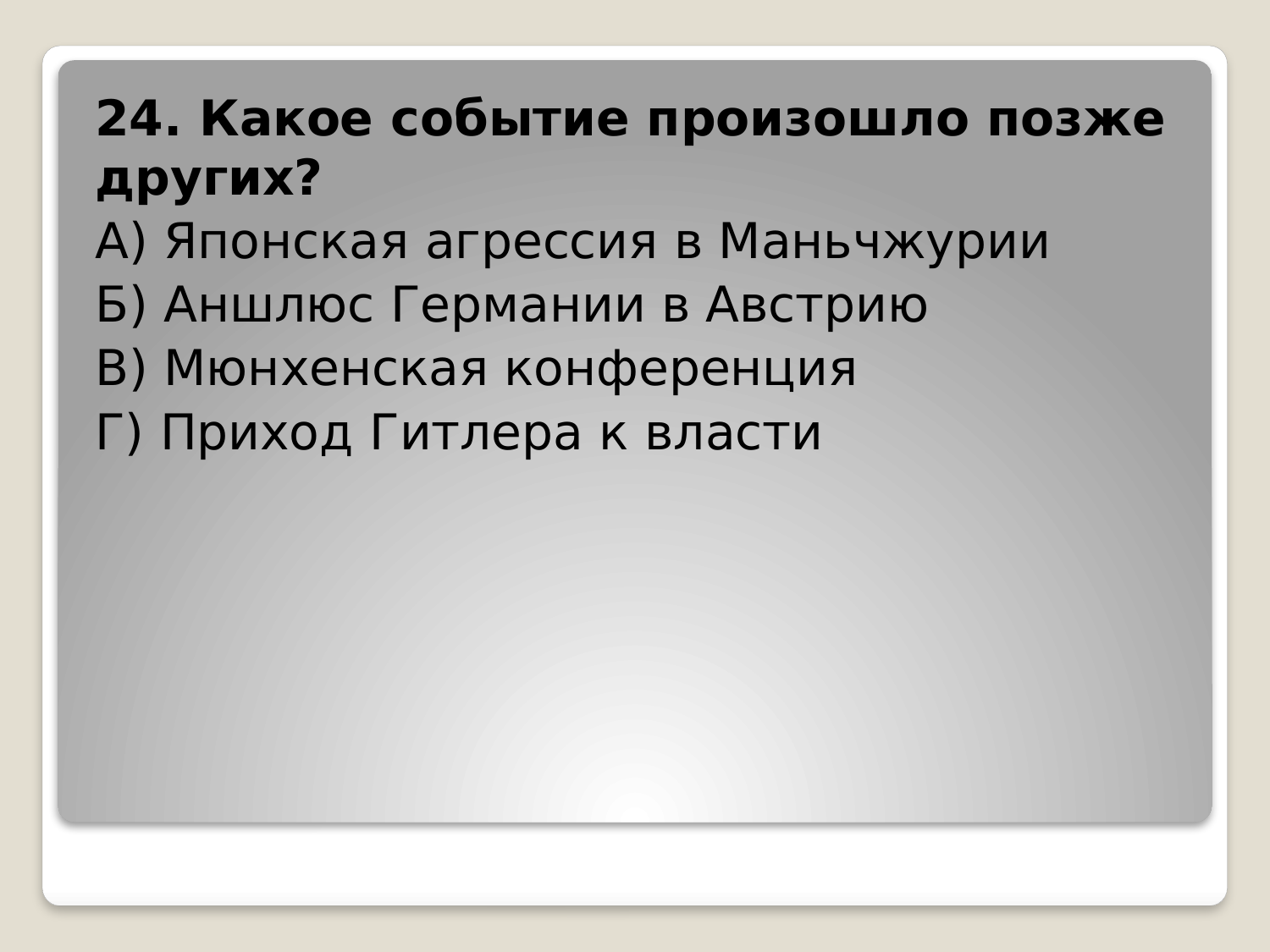

24. Какое событие произошло позже других?
А) Японская агрессия в Маньчжурии
Б) Аншлюс Германии в Австрию
В) Мюнхенская конференция
Г) Приход Гитлера к власти

#